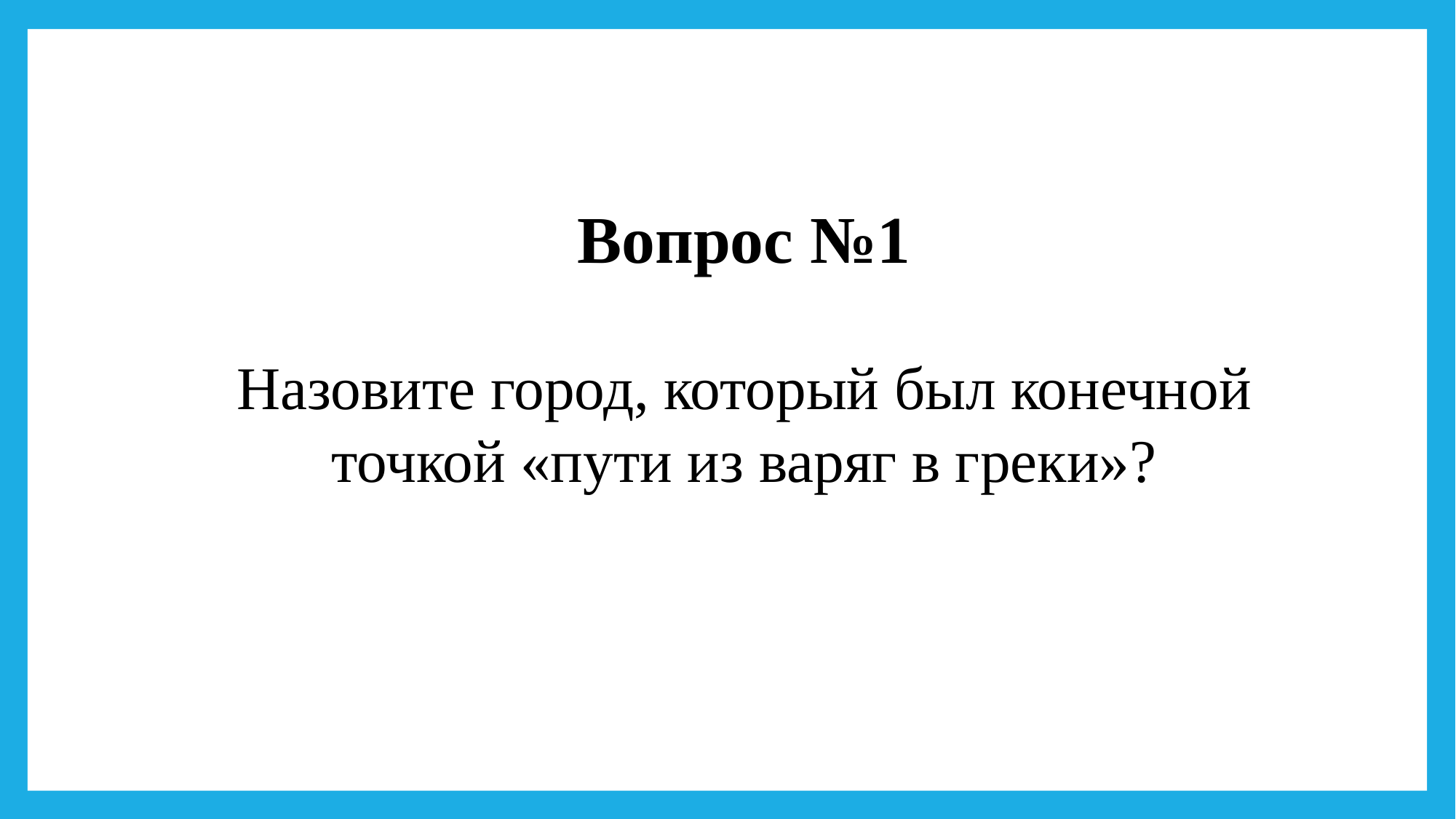

Вопрос №1

Назовите город, который был конечной точкой «пути из варяг в греки»?